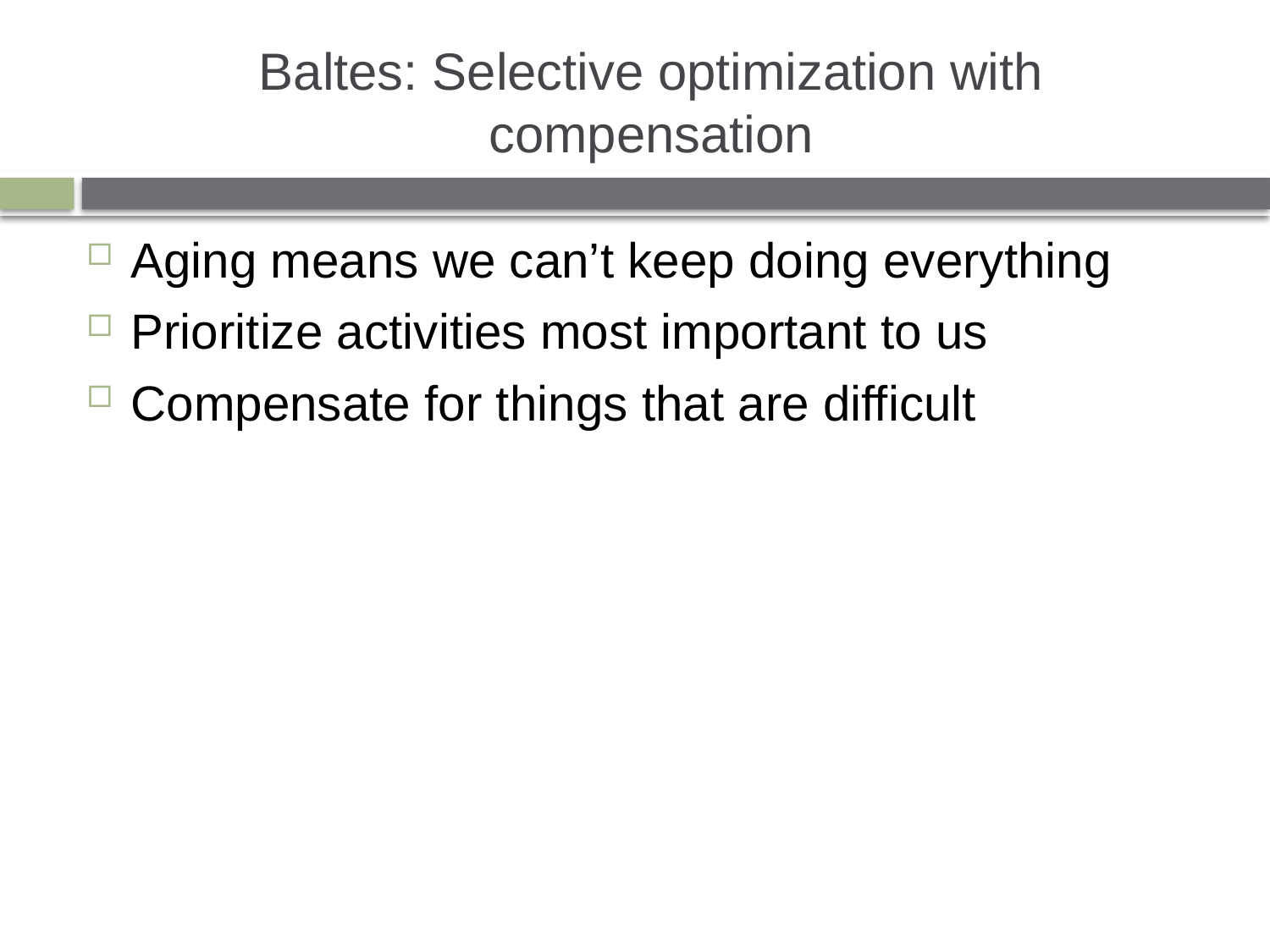

# Baltes: Selective optimization with compensation
Aging means we can’t keep doing everything
Prioritize activities most important to us
Compensate for things that are difficult